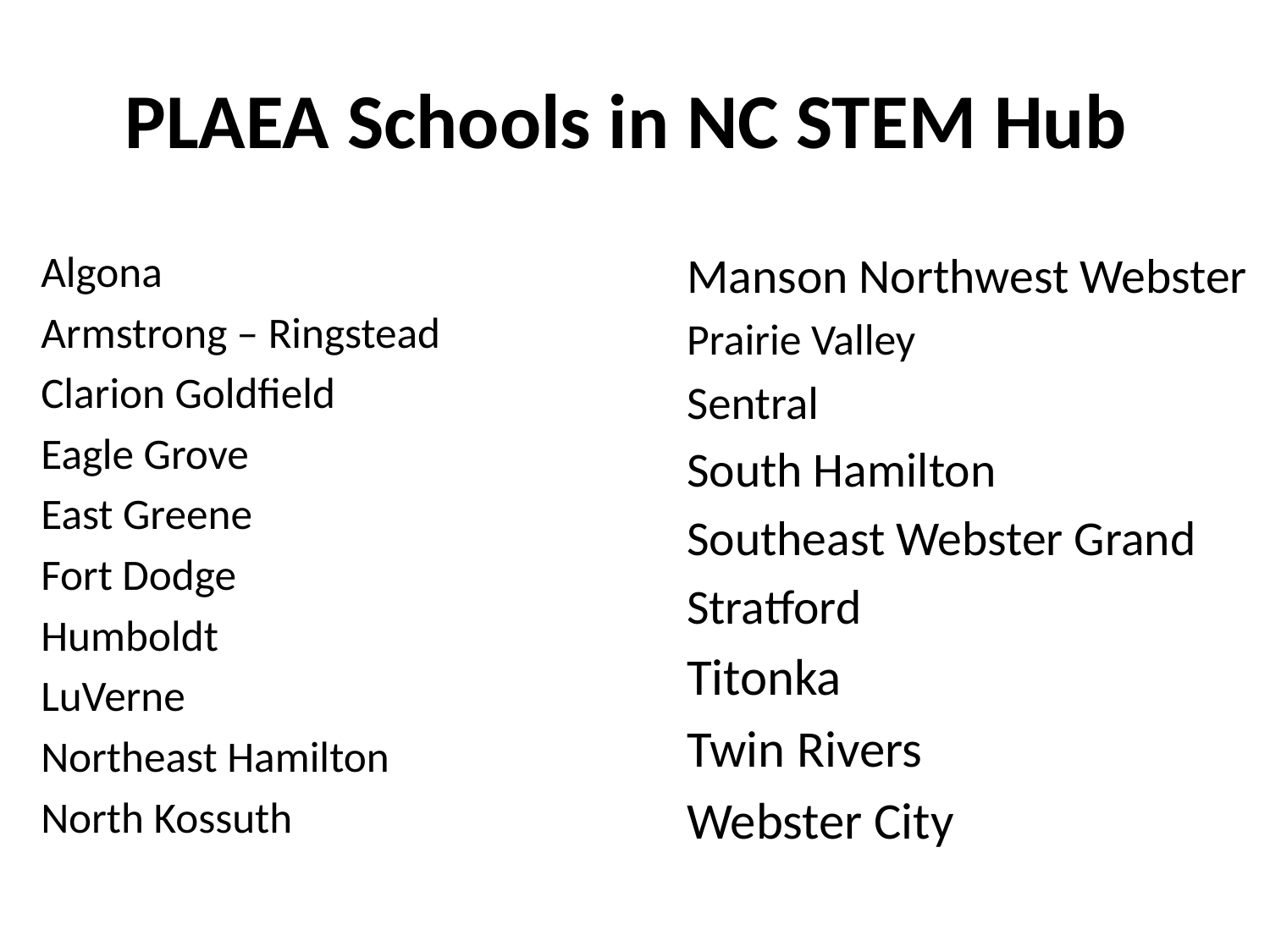

# PLAEA Schools in NC STEM Hub
Manson Northwest Webster
Prairie Valley
Sentral
South Hamilton
Southeast Webster Grand
Stratford
Titonka
Twin Rivers
Webster City

Algona
Armstrong – Ringstead
Clarion Goldfield
Eagle Grove
East Greene
Fort Dodge
Humboldt
LuVerne
Northeast Hamilton
North Kossuth